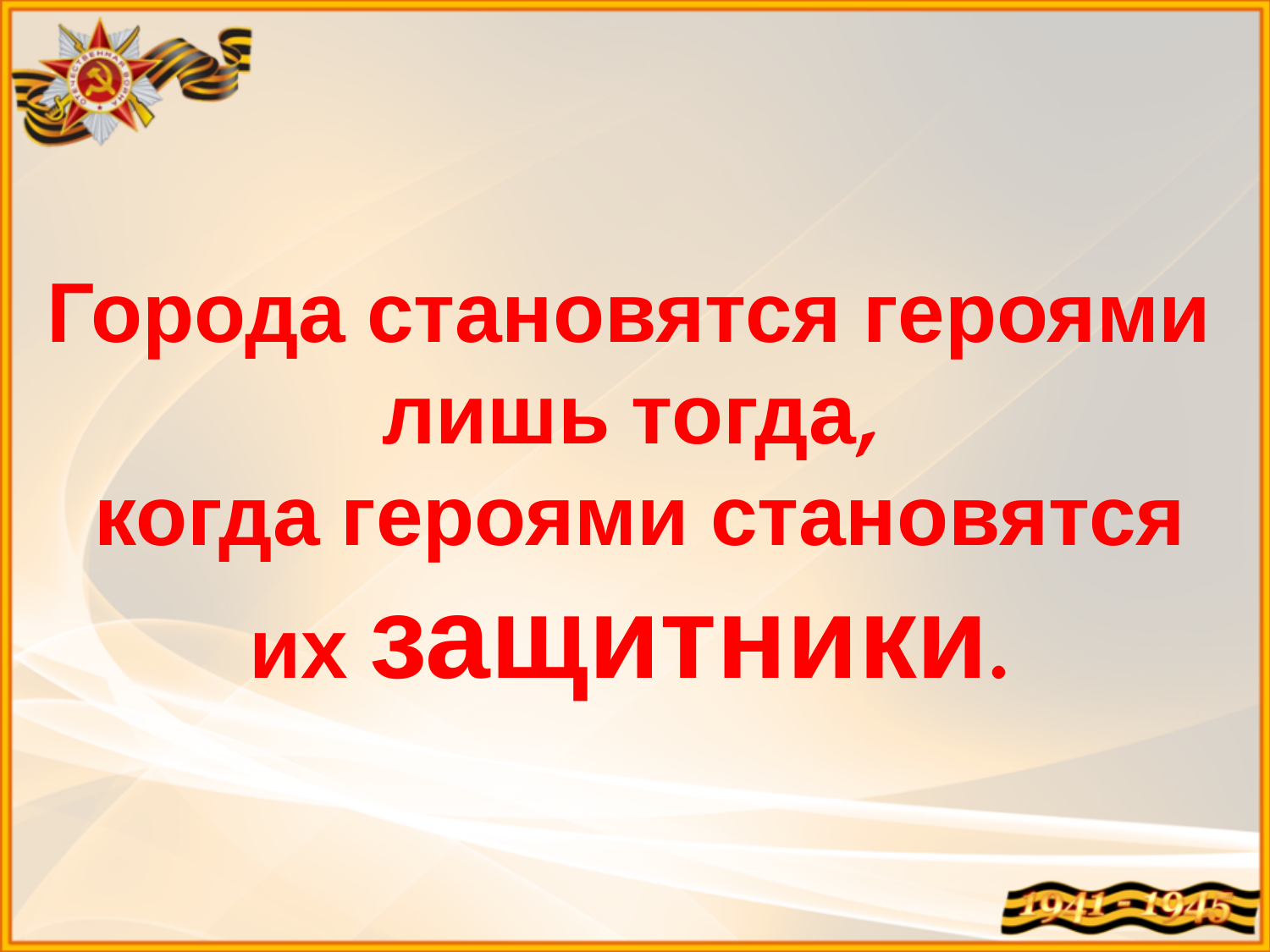

# Города становятся героями лишь тогда, когда героями становятся их защитники.